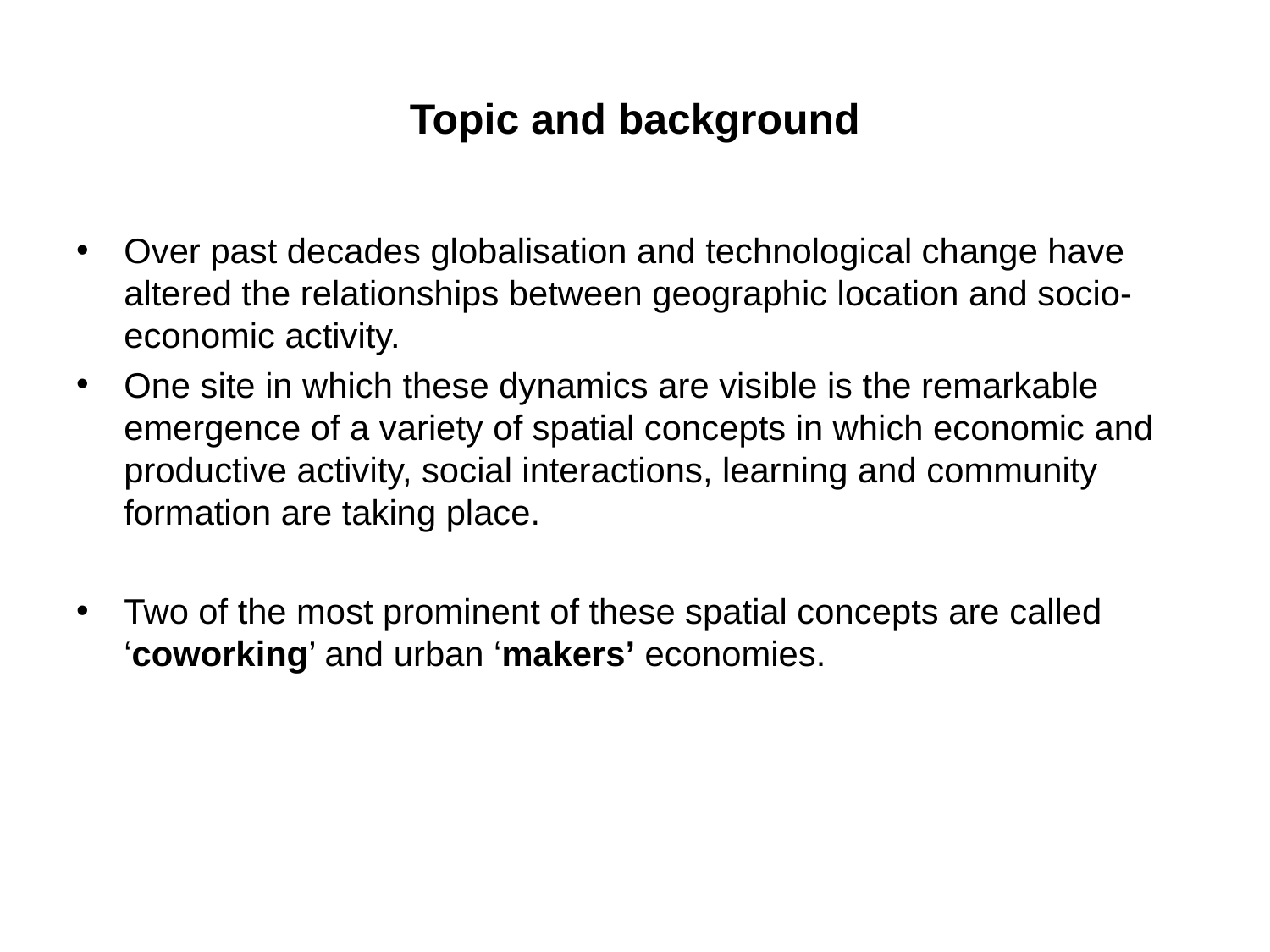

# Topic and background
Over past decades globalisation and technological change have altered the relationships between geographic location and socio-economic activity.
One site in which these dynamics are visible is the remarkable emergence of a variety of spatial concepts in which economic and productive activity, social interactions, learning and community formation are taking place.

Two of the most prominent of these spatial concepts are called ‘coworking’ and urban ‘makers’ economies.